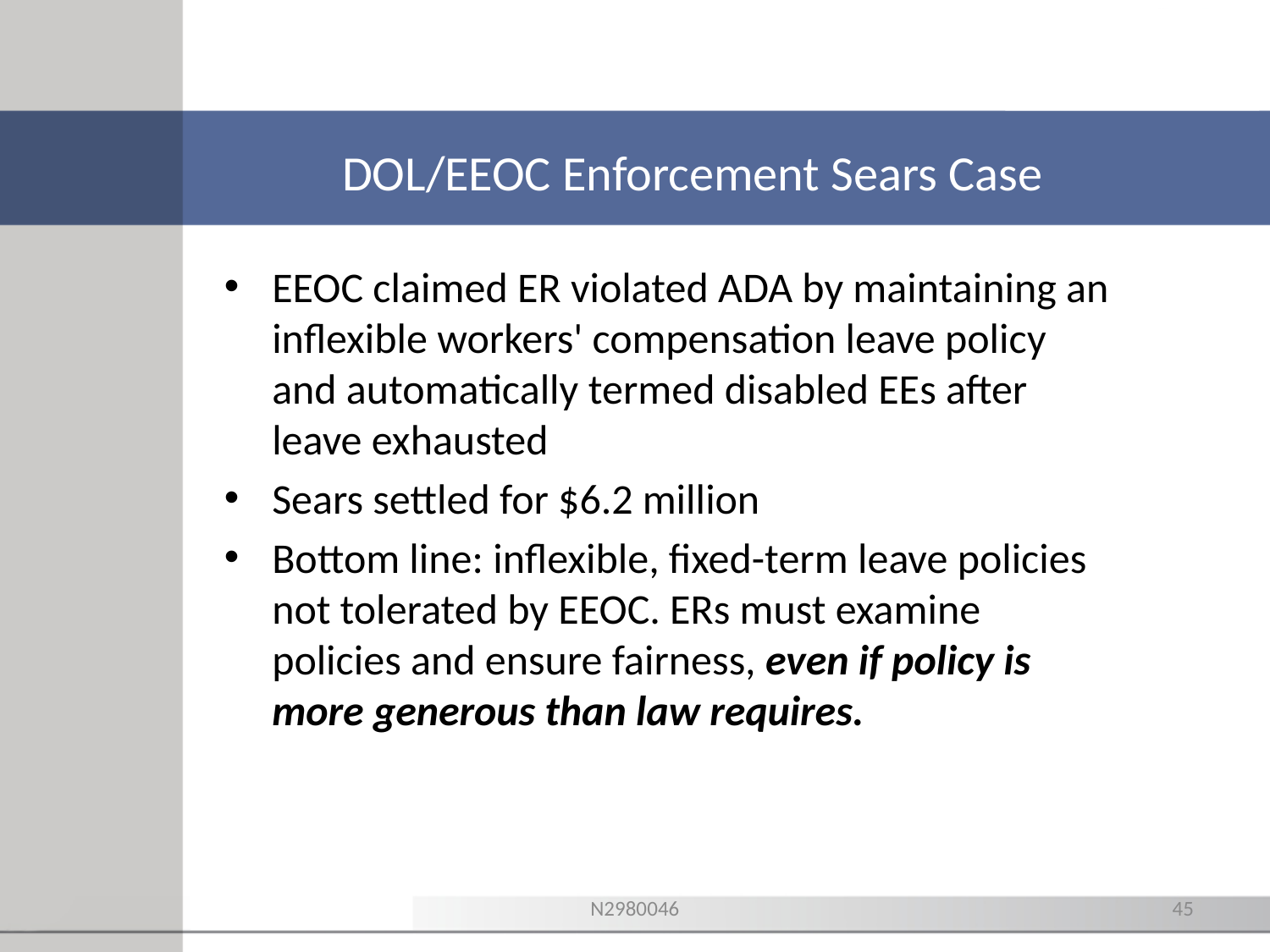

DOL/EEOC Enforcement Sears Case
EEOC claimed ER violated ADA by maintaining an inflexible workers' compensation leave policy and automatically termed disabled EEs after leave exhausted
Sears settled for $6.2 million
Bottom line: inflexible, fixed-term leave policies not tolerated by EEOC. ERs must examine policies and ensure fairness, even if policy is more generous than law requires.

N2980046
45